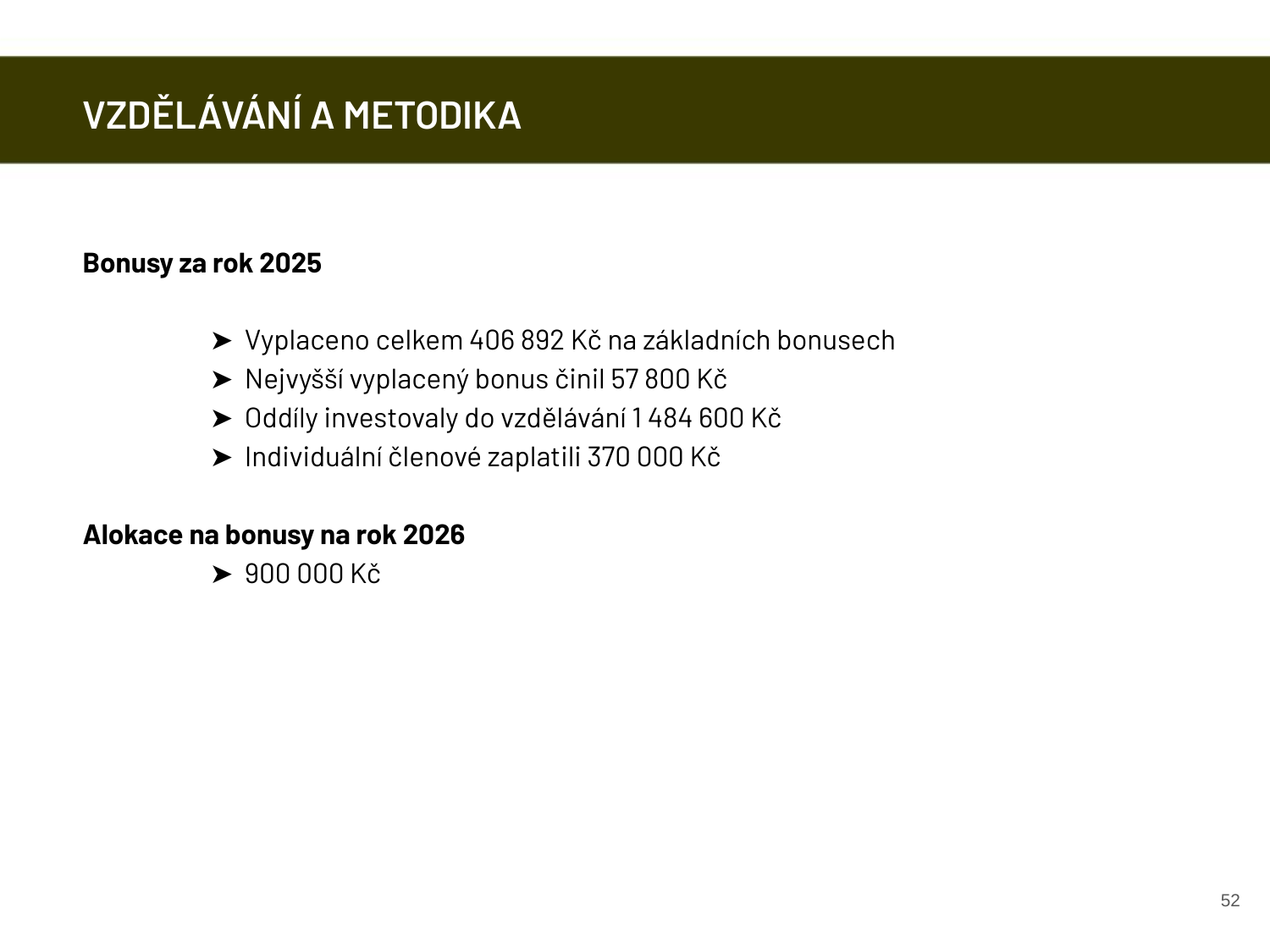

VZDĚLÁVÁNÍ A METODIKA
Bonusy za rok 2025

	➤  Vyplaceno celkem 406 892 Kč na základních bonusech
➤  Nejvyšší vyplacený bonus činil 57 800 Kč
➤  Oddíly investovaly do vzdělávání 1 484 600 Kč
➤  Individuální členové zaplatili 370 000 Kč

Alokace na bonusy na rok 2026
➤  900 000 Kč

52